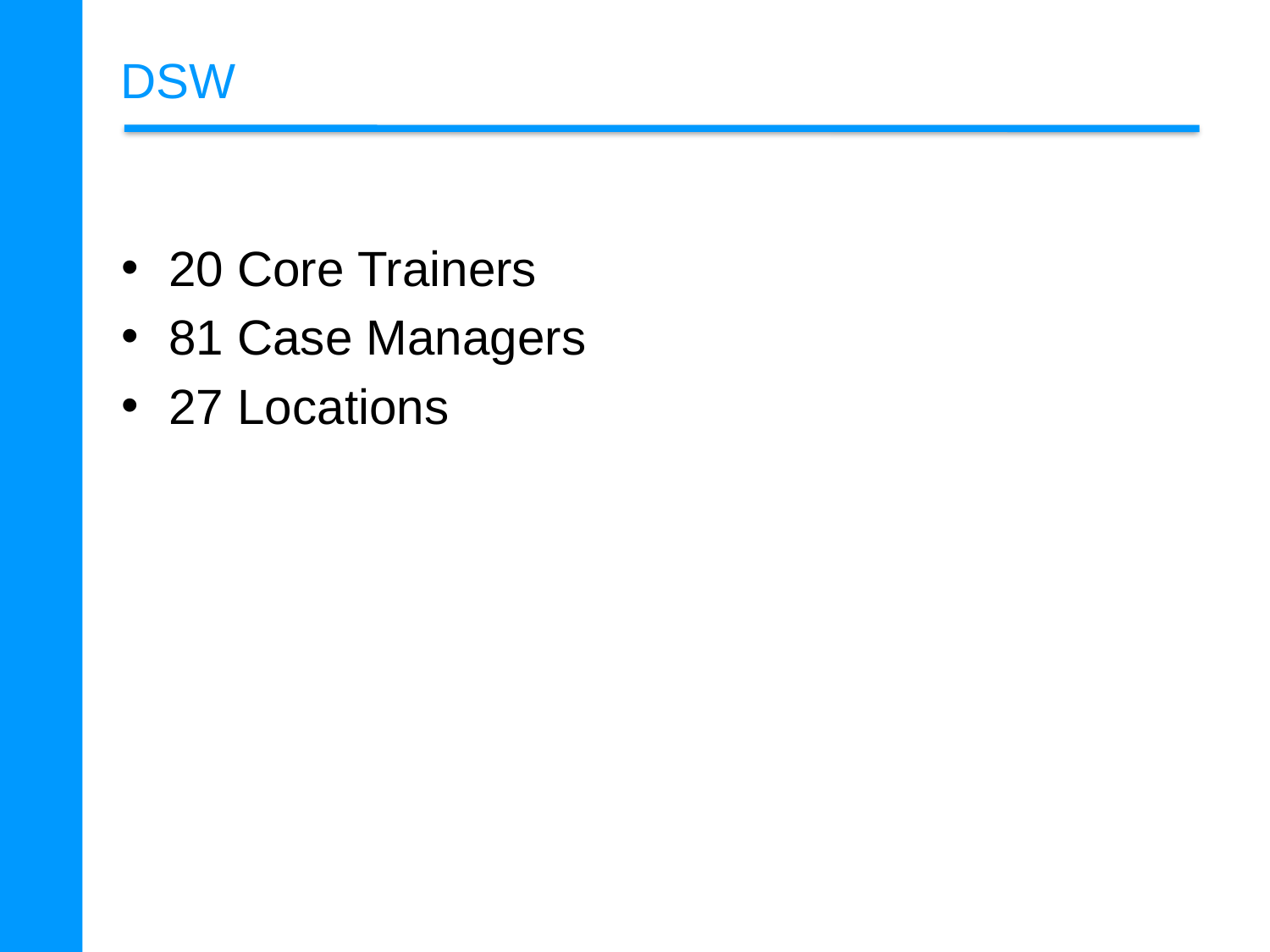

# DSW
20 Core Trainers
81 Case Managers
27 Locations